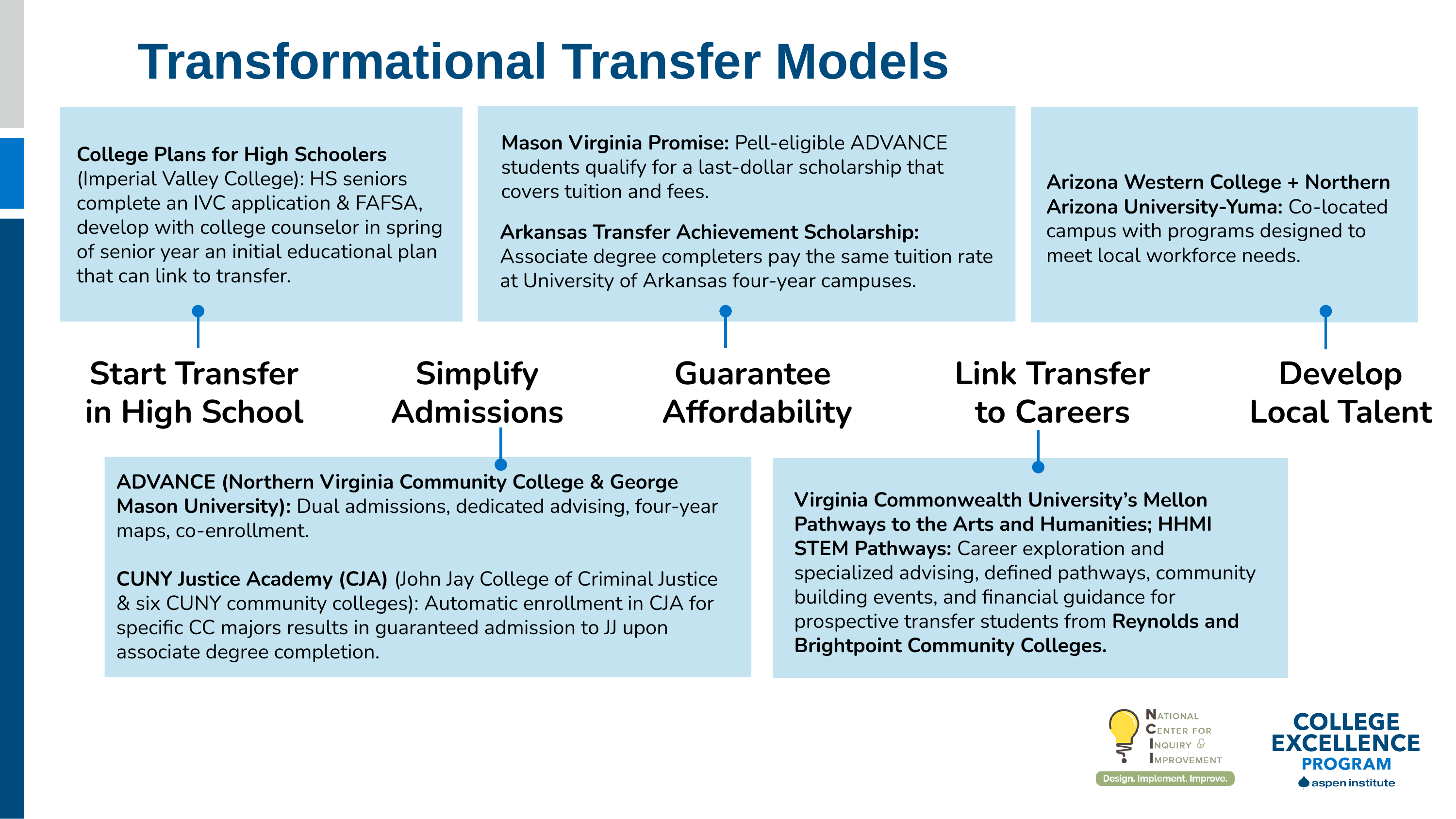

Transformational Transfer Models

Mason Virginia Promise: Pell-eligible ADVANCE students qualify for a last-dollar scholarship that covers tuition and fees.
Arkansas Transfer Achievement Scholarship: Associate degree completers pay the same tuition rate at University of Arkansas four-year campuses.

Arizona Western College + Northern Arizona University-Yuma: Co-located campus with programs designed to meet local workforce needs.
College Plans for High Schoolers (Imperial Valley College): HS seniors complete an IVC application & FAFSA, develop with college counselor in spring of senior year an initial educational plan that can link to transfer.
Start Transfer in High School
Simplify Admissions
Guarantee
Affordability
Link Transfer to Careers
Develop Local Talent

ADVANCE (Northern Virginia Community College & George Mason University): Dual admissions, dedicated advising, four-year maps, co-enrollment.

CUNY Justice Academy (CJA) (John Jay College of Criminal Justice & six CUNY community colleges): Automatic enrollment in CJA for specific CC majors results in guaranteed admission to JJ upon associate degree completion.

Virginia Commonwealth University’s Mellon Pathways to the Arts and Humanities; HHMI STEM Pathways: Career exploration and specialized advising, defined pathways, community building events, and financial guidance for prospective transfer students from Reynolds and Brightpoint Community Colleges.